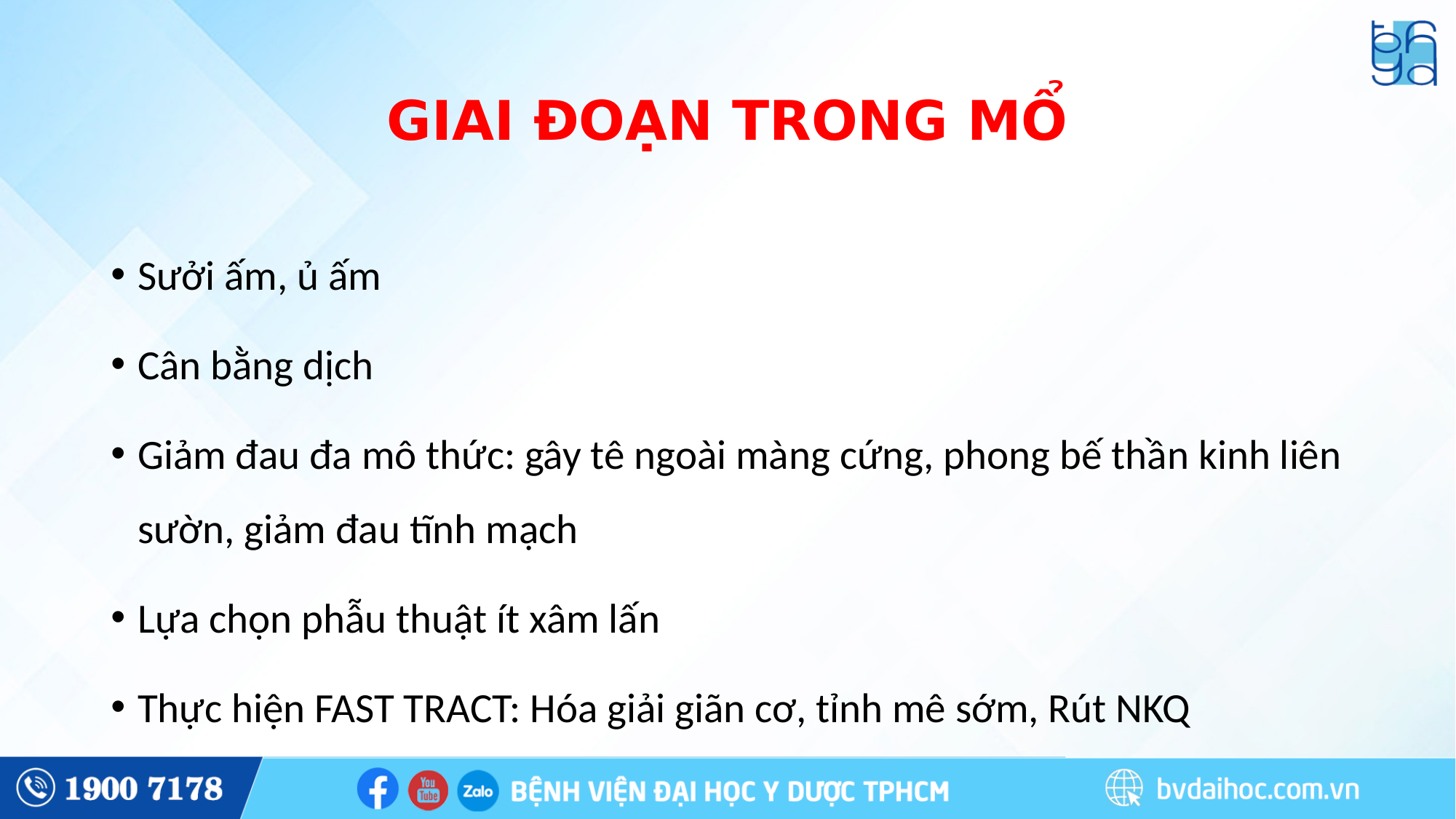

# GIAI ĐOẠN TRONG MỔ
Sưởi ấm, ủ ấm
Cân bằng dịch
Giảm đau đa mô thức: gây tê ngoài màng cứng, phong bế thần kinh liên sườn, giảm đau tĩnh mạch
Lựa chọn phẫu thuật ít xâm lấn
Thực hiện FAST TRACT: Hóa giải giãn cơ, tỉnh mê sớm, Rút NKQ